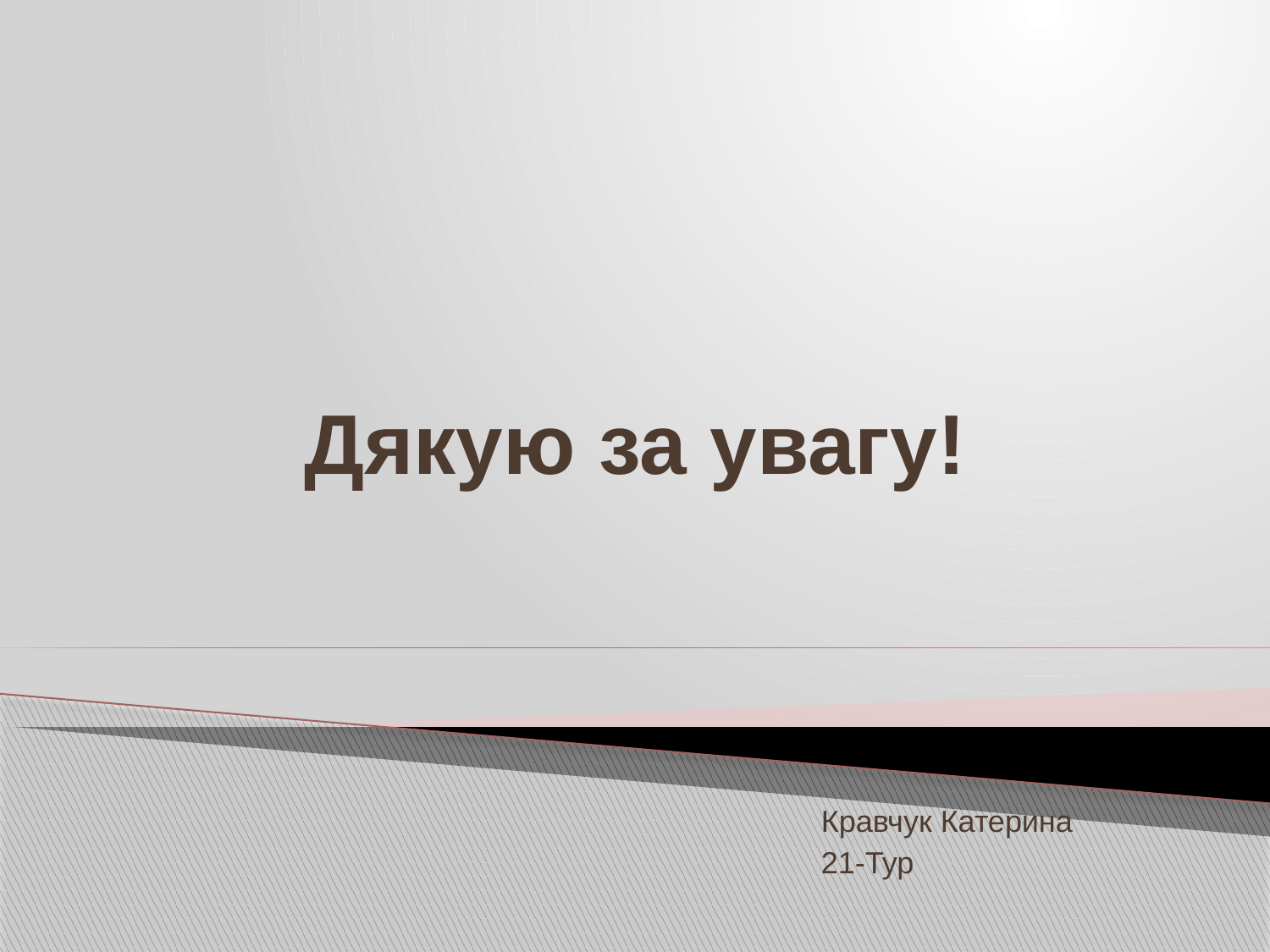

# Дякую за увагу!
Кравчук Катерина
21-Тур